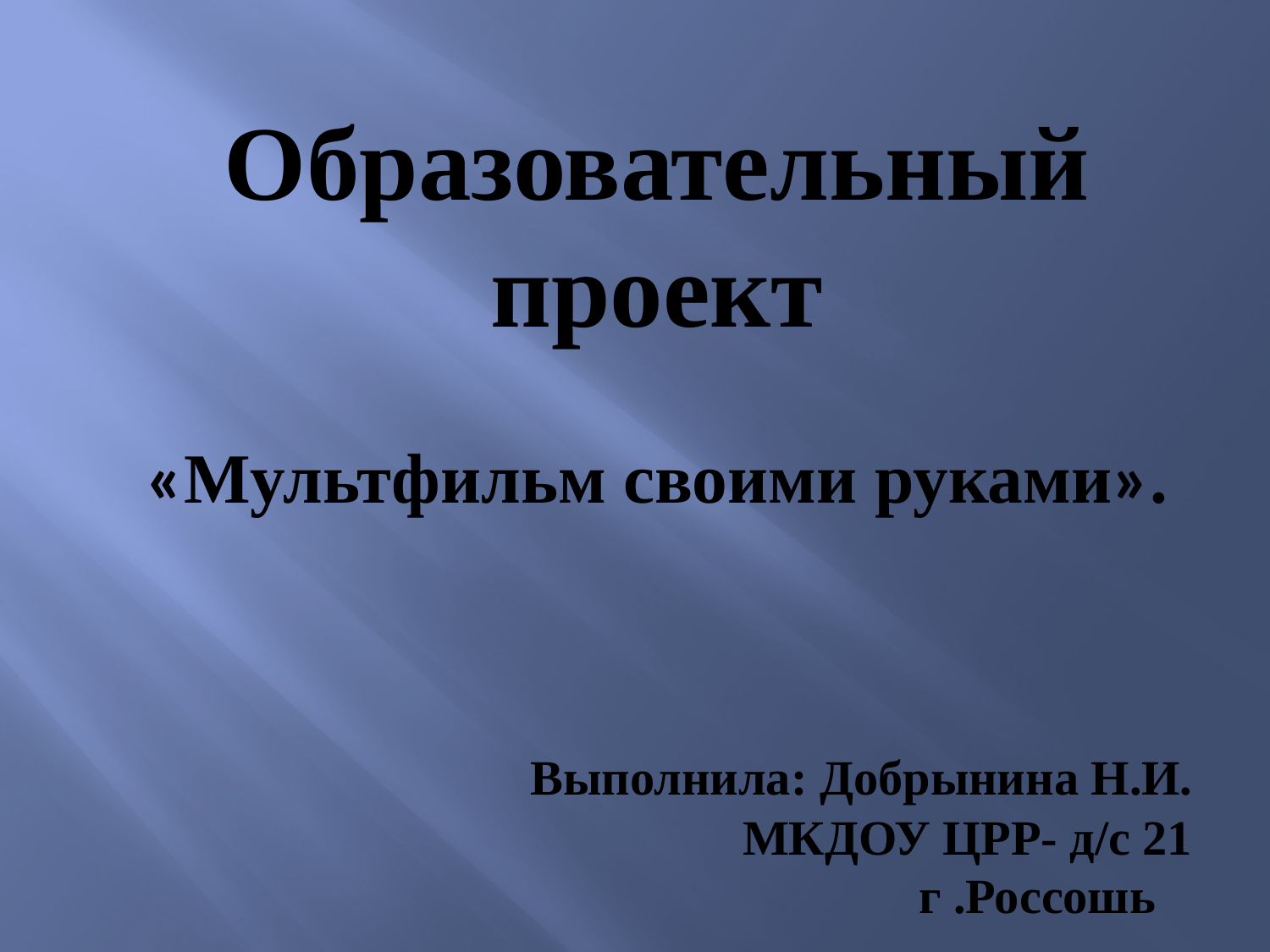

Образовательный проект

«Мультфильм своими руками».

Выполнила: Добрынина Н.И.
МКДОУ ЦРР- д/с 21
г .Россошь